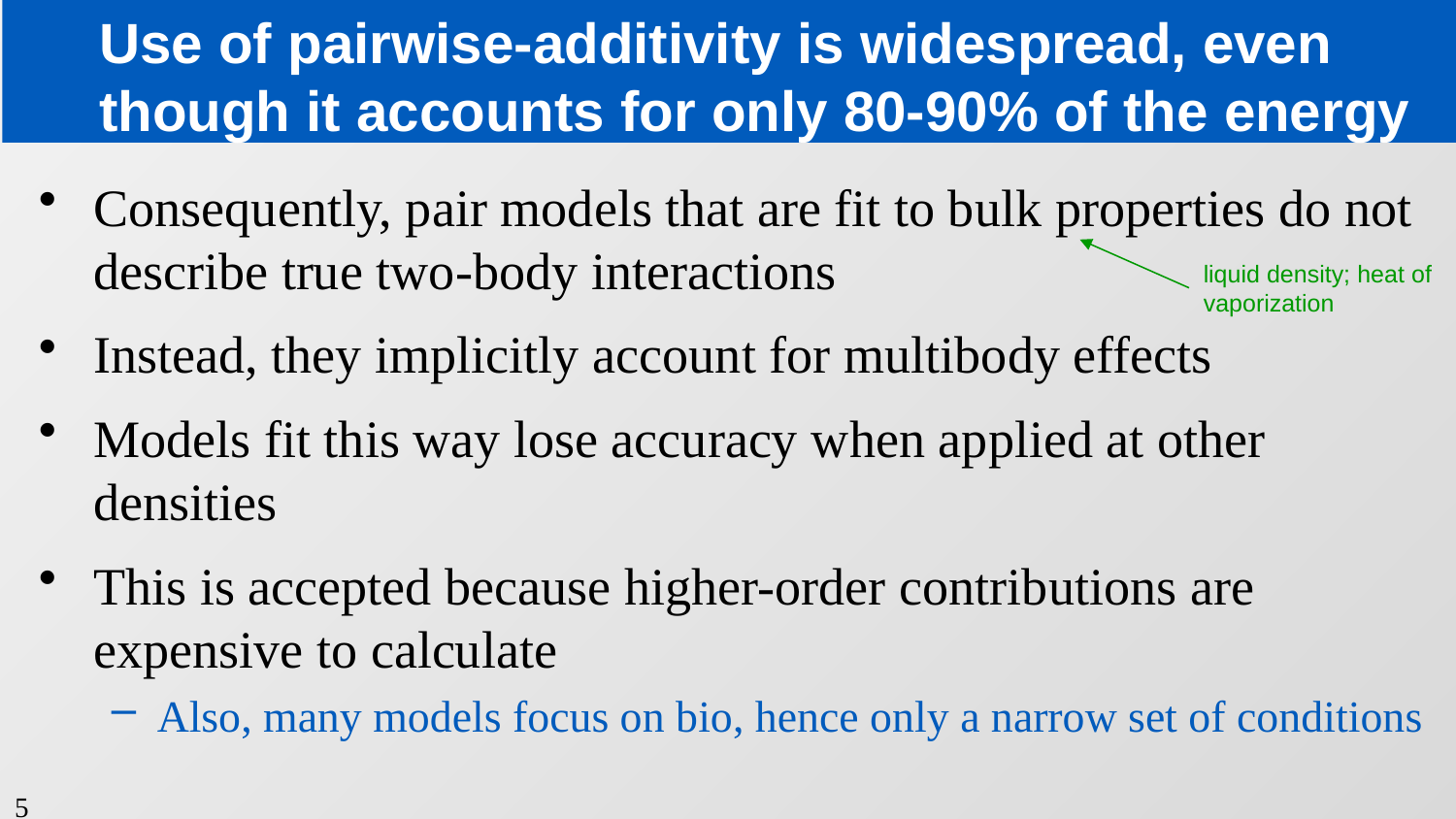

# Use of pairwise-additivity is widespread, even though it accounts for only 80-90% of the energy
Consequently, pair models that are fit to bulk properties do not describe true two-body interactions
Instead, they implicitly account for multibody effects
Models fit this way lose accuracy when applied at other densities
This is accepted because higher-order contributions are expensive to calculate
Also, many models focus on bio, hence only a narrow set of conditions
liquid density; heat of vaporization
5